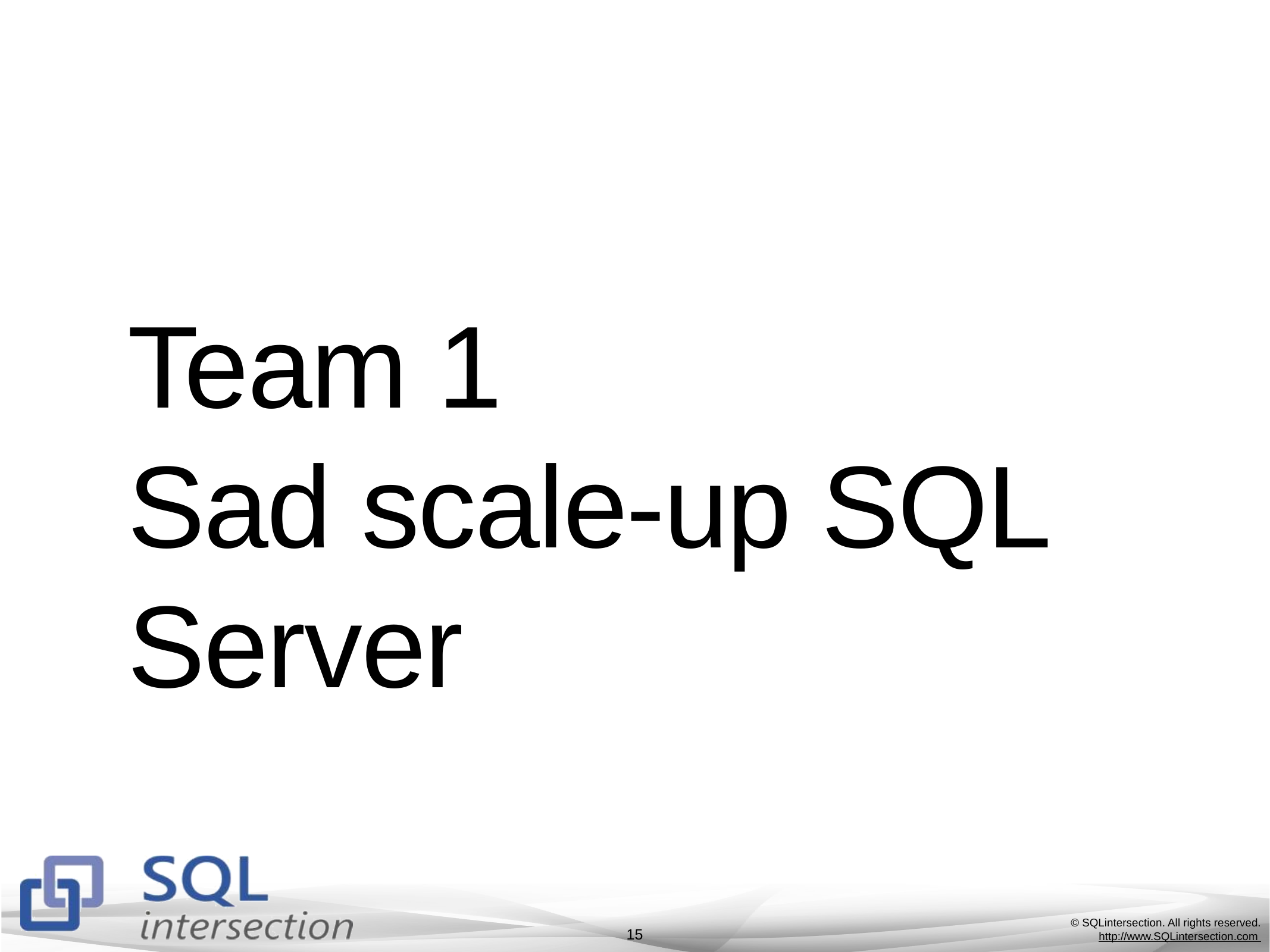

# Team 1 Sad scale-up SQL Server